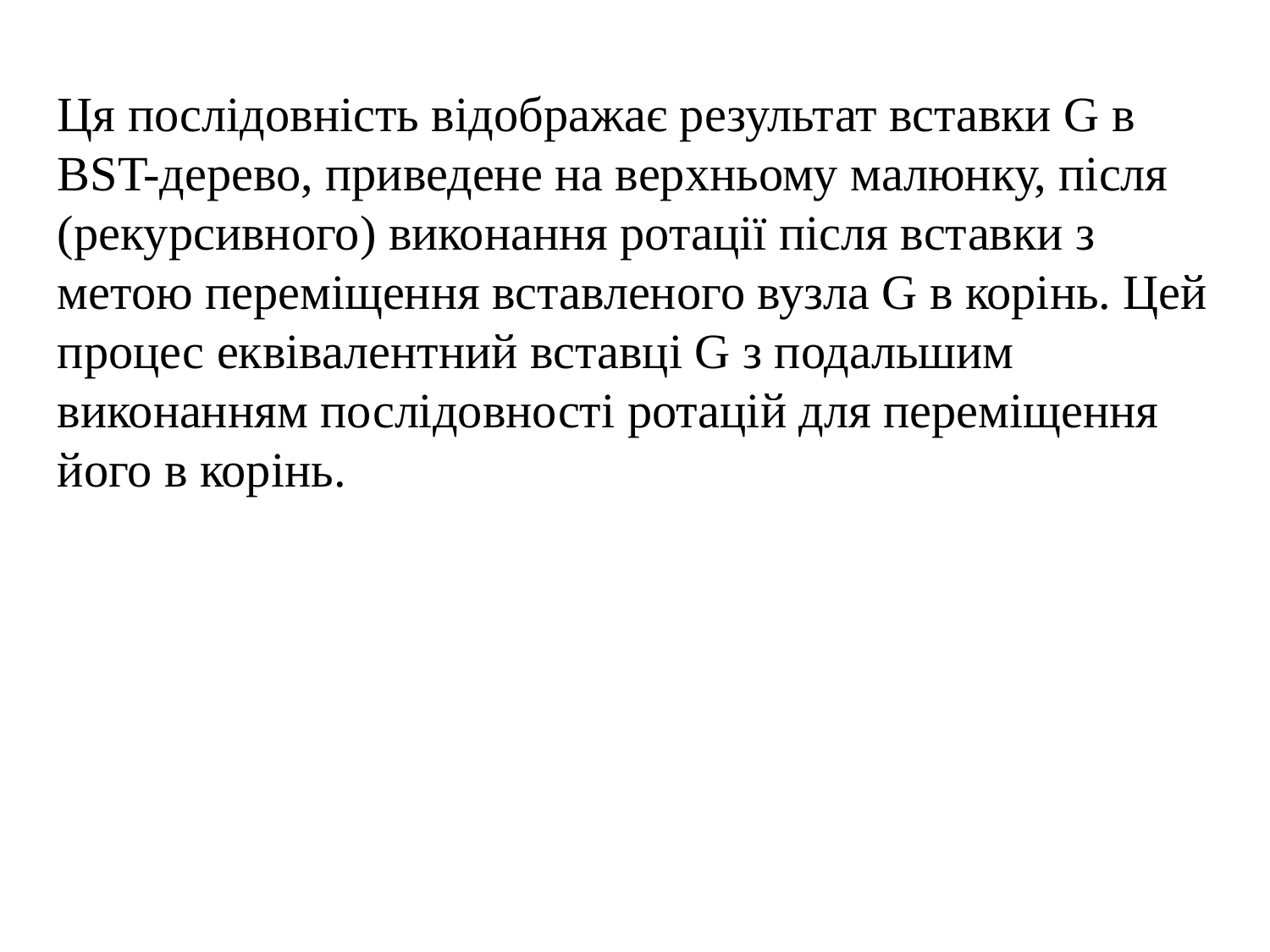

Ця послідовність відображає результат вставки G в BST-дерево, приведене на верхньому малюнку, після (рекурсивного) виконання ротації після вставки з метою переміщення вставленого вузла G в корінь. Цей процес еквівалентний вставці G з подальшим виконанням послідовності ротацій для переміщення його в корінь.